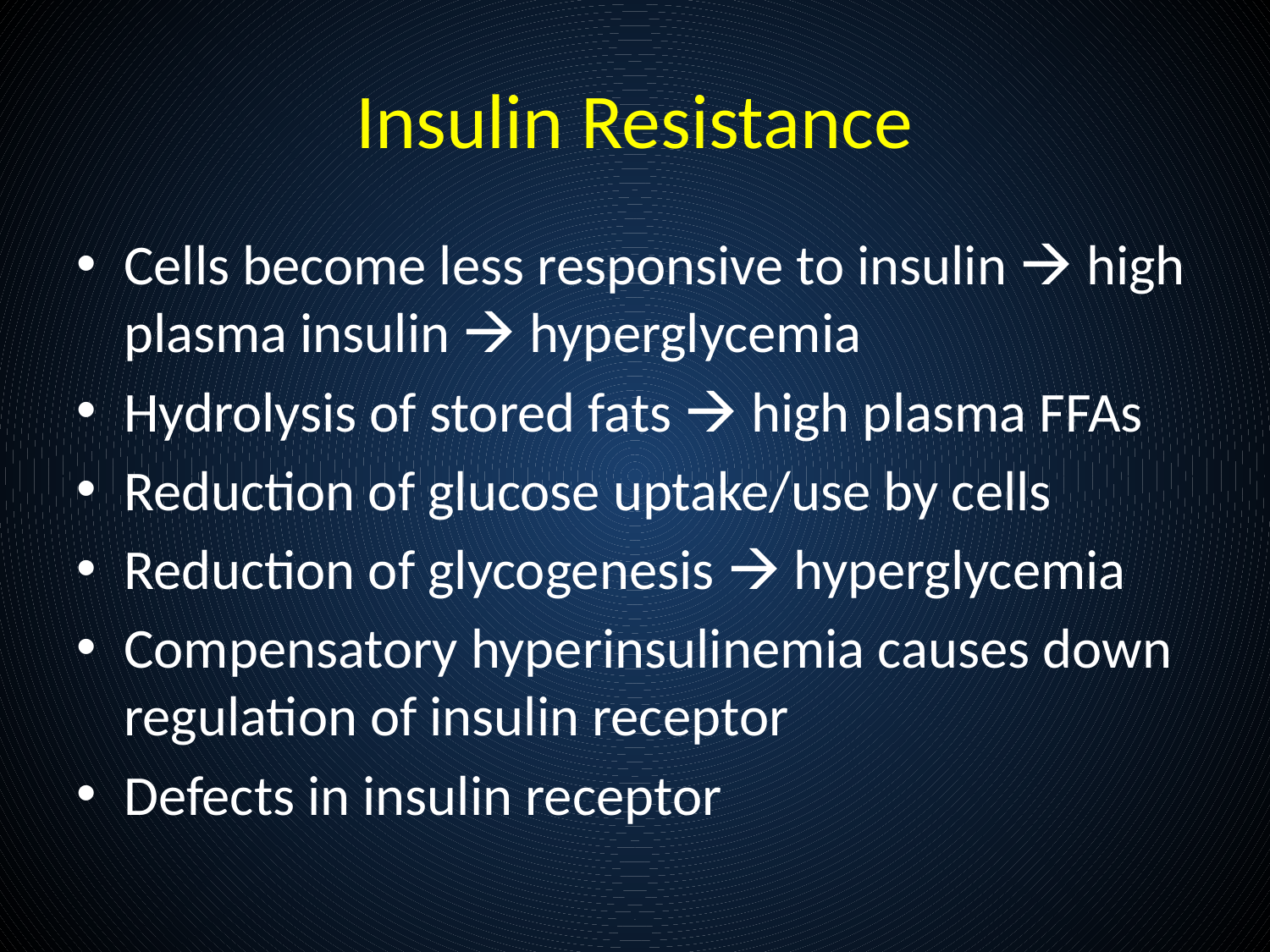

Insulin Resistance
Cells become less responsive to insulin 🡪 high plasma insulin 🡪 hyperglycemia
Hydrolysis of stored fats 🡪 high plasma FFAs
Reduction of glucose uptake/use by cells
Reduction of glycogenesis 🡪 hyperglycemia
Compensatory hyperinsulinemia causes down regulation of insulin receptor
Defects in insulin receptor